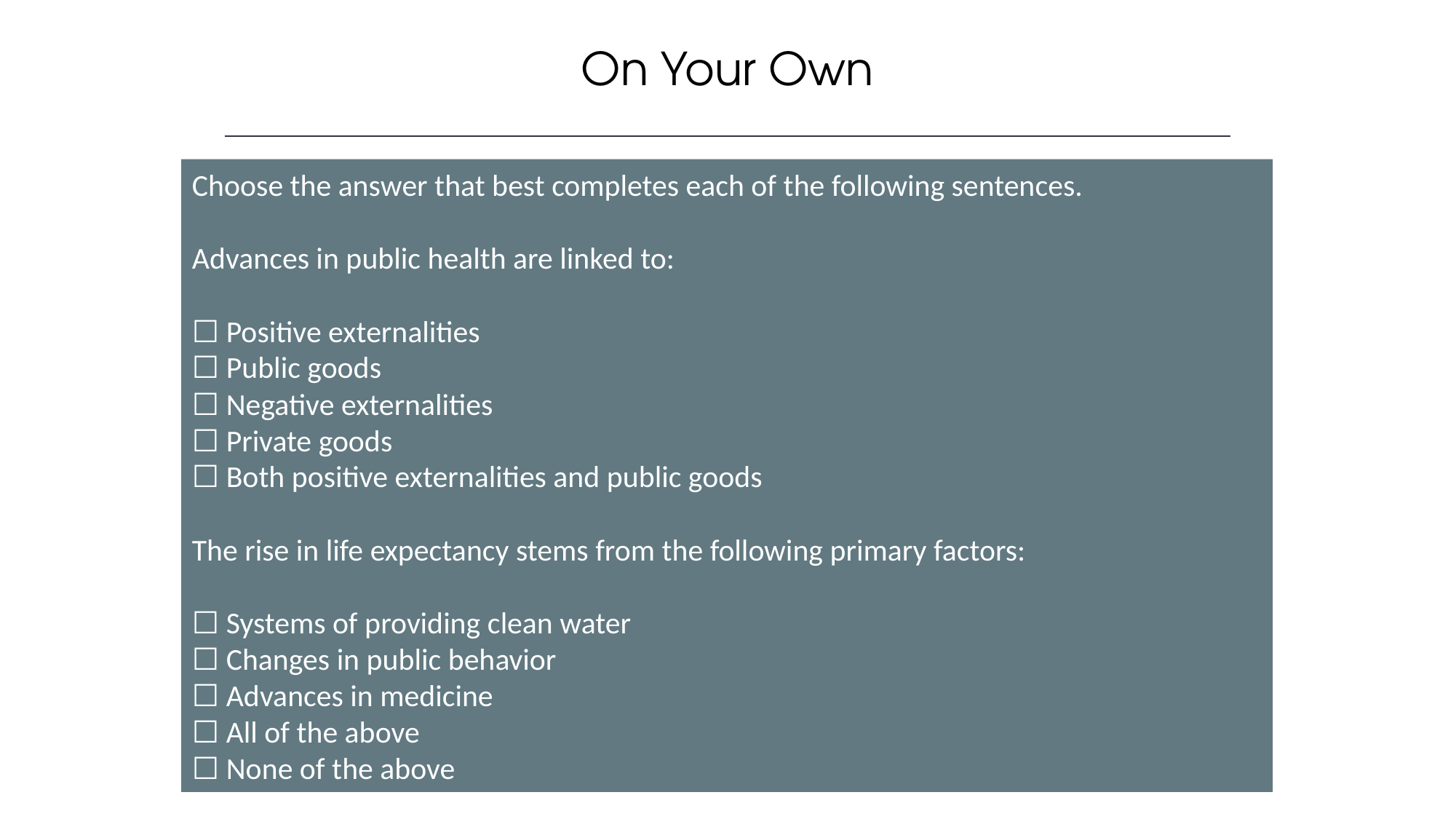

On Your Own
Choose the answer that best completes each of the following sentences.

Advances in public health are linked to:

☐ Positive externalities
☐ Public goods
☐ Negative externalities
☐ Private goods
☐ Both positive externalities and public goods

The rise in life expectancy stems from the following primary factors:

☐ Systems of providing clean water
☐ Changes in public behavior
☐ Advances in medicine
☐ All of the above
☐ None of the above